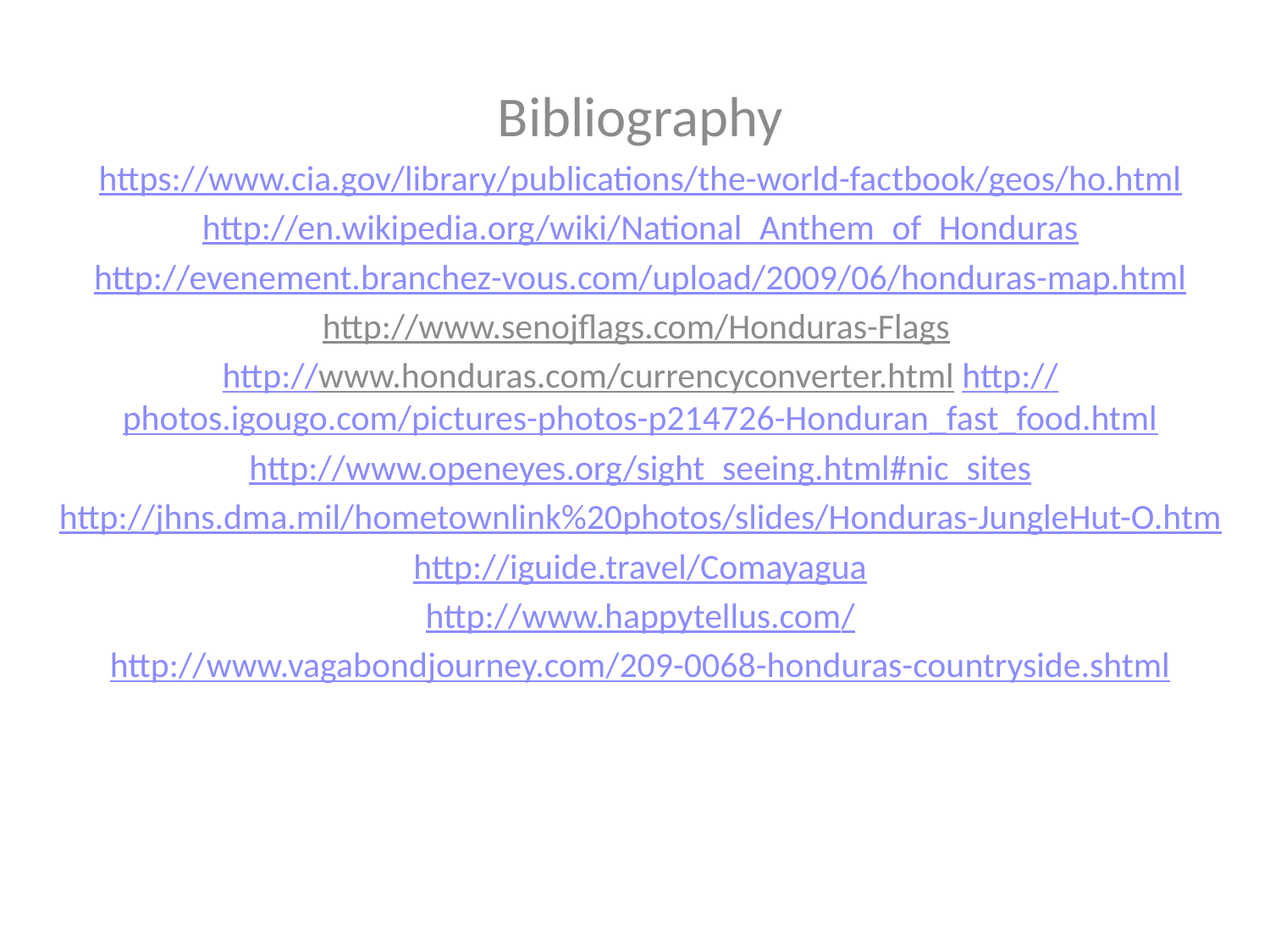

Bibliography
https://www.cia.gov/library/publications/the-world-factbook/geos/ho.html
http://en.wikipedia.org/wiki/National_Anthem_of_Honduras
http://evenement.branchez-vous.com/upload/2009/06/honduras-map.html
http://www.senojflags.com/Honduras-Flags
http://www.honduras.com/currencyconverter.html http://photos.igougo.com/pictures-photos-p214726-Honduran_fast_food.html
http://www.openeyes.org/sight_seeing.html#nic_sites
http://jhns.dma.mil/hometownlink%20photos/slides/Honduras-JungleHut-O.htm
http://iguide.travel/Comayagua
http://www.happytellus.com/
http://www.vagabondjourney.com/209-0068-honduras-countryside.shtml